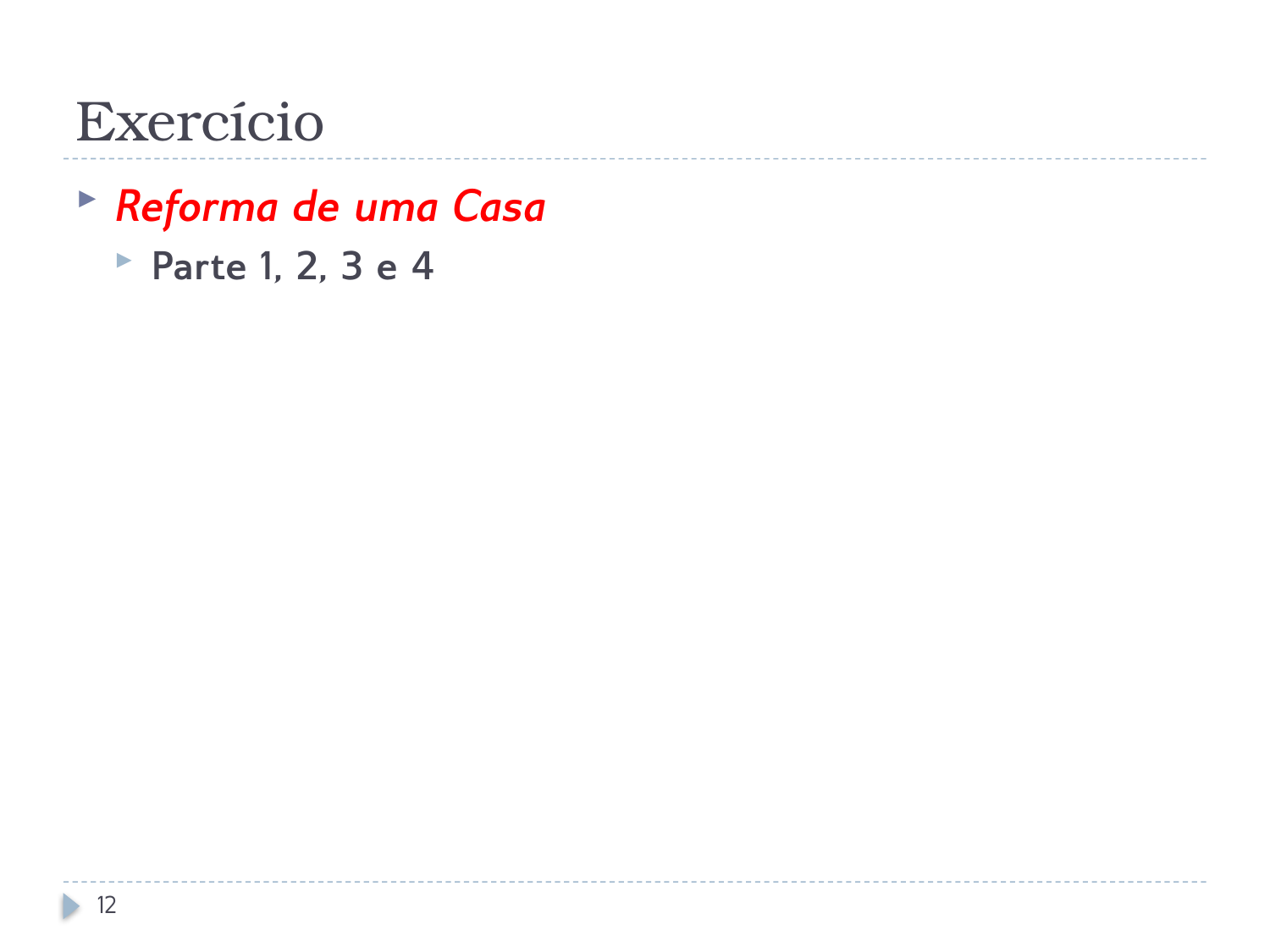

# Exercício
Reforma de uma Casa
Parte 1, 2, 3 e 4

12